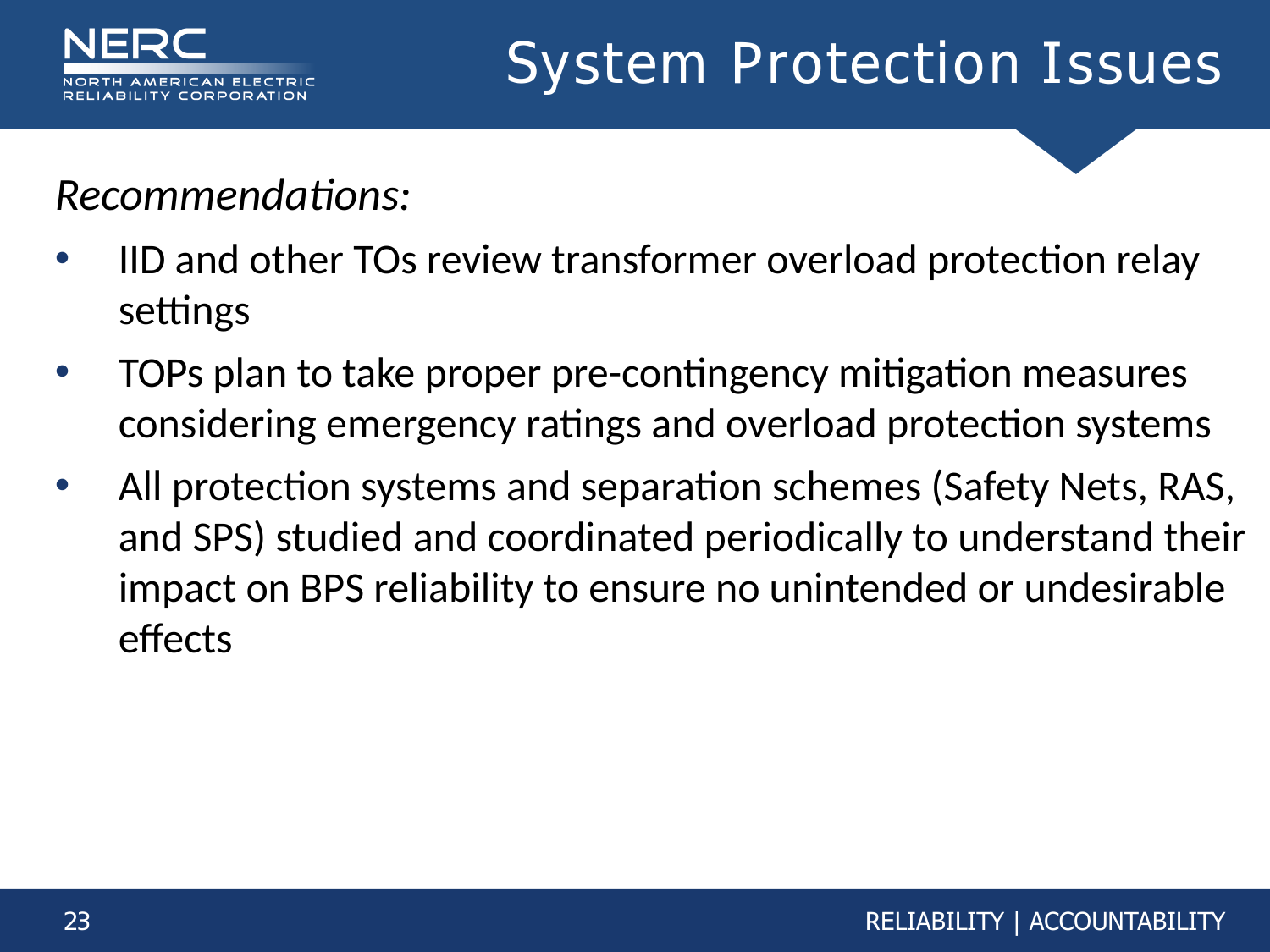

# System Protection Issues
Recommendations:
IID and other TOs review transformer overload protection relay settings
TOPs plan to take proper pre-contingency mitigation measures considering emergency ratings and overload protection systems
All protection systems and separation schemes (Safety Nets, RAS, and SPS) studied and coordinated periodically to understand their impact on BPS reliability to ensure no unintended or undesirable effects